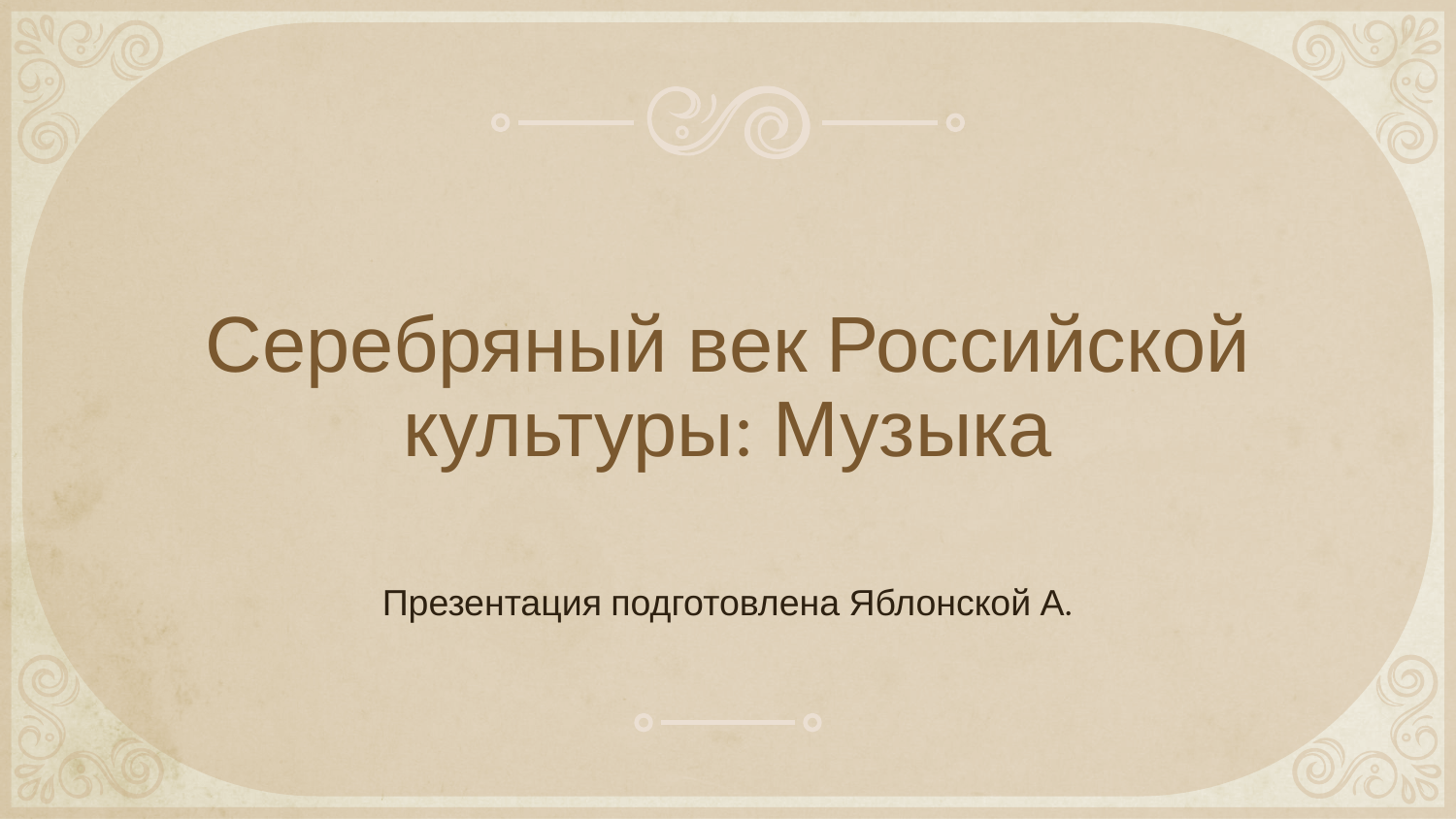

# Серебряный век Российской культуры: Музыка
Презентация подготовлена Яблонской А.